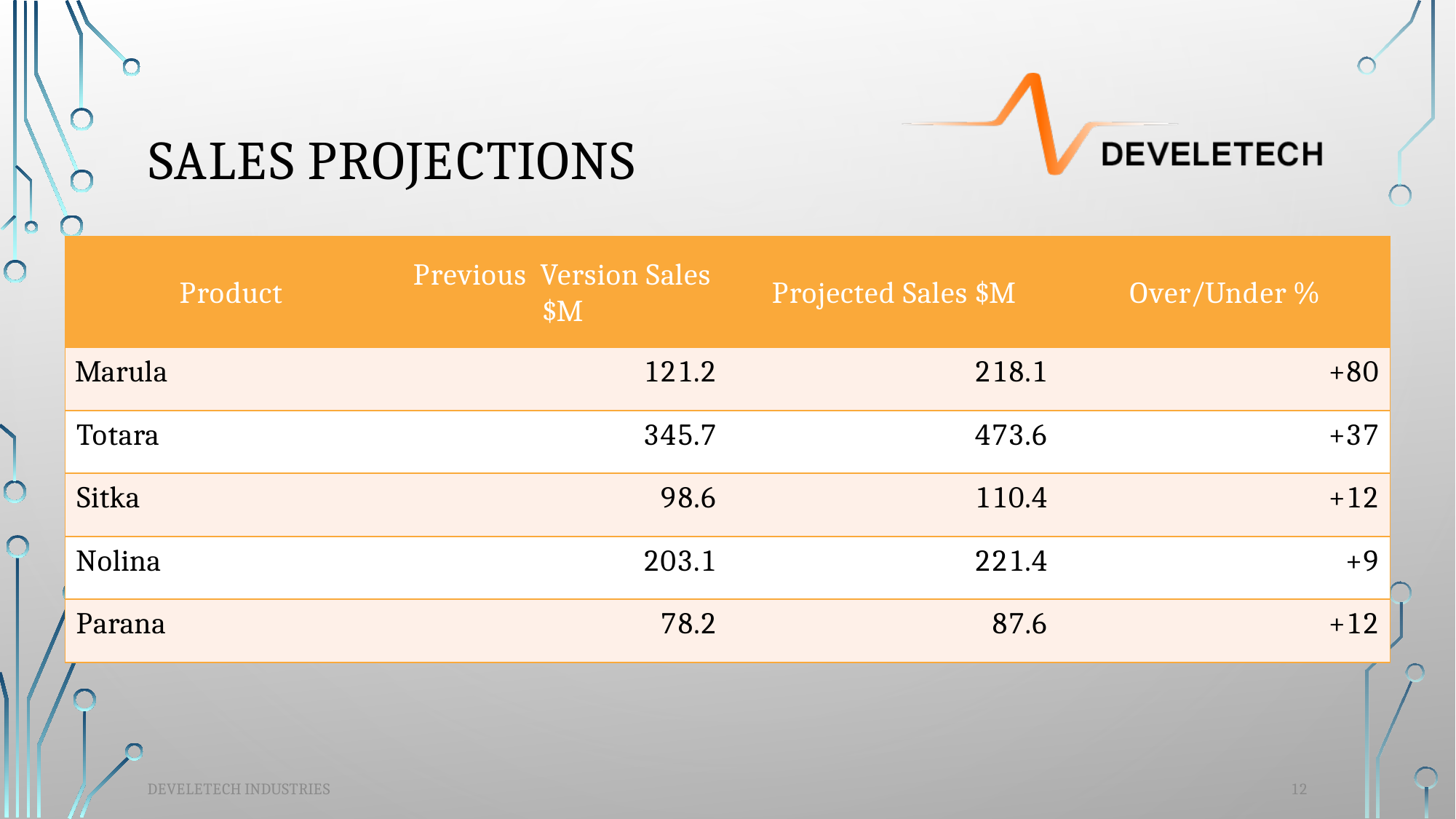

# Sales Projections
| Product | Previous Version Sales $M | Projected Sales $M | Over/Under % |
| --- | --- | --- | --- |
| Marula | 121.2 | 218.1 | +80 |
| Totara | 345.7 | 473.6 | +37 |
| Sitka | 98.6 | 110.4 | +12 |
| Nolina | 203.1 | 221.4 | +9 |
| Parana | 78.2 | 87.6 | +12 |
12
Develetech Industries